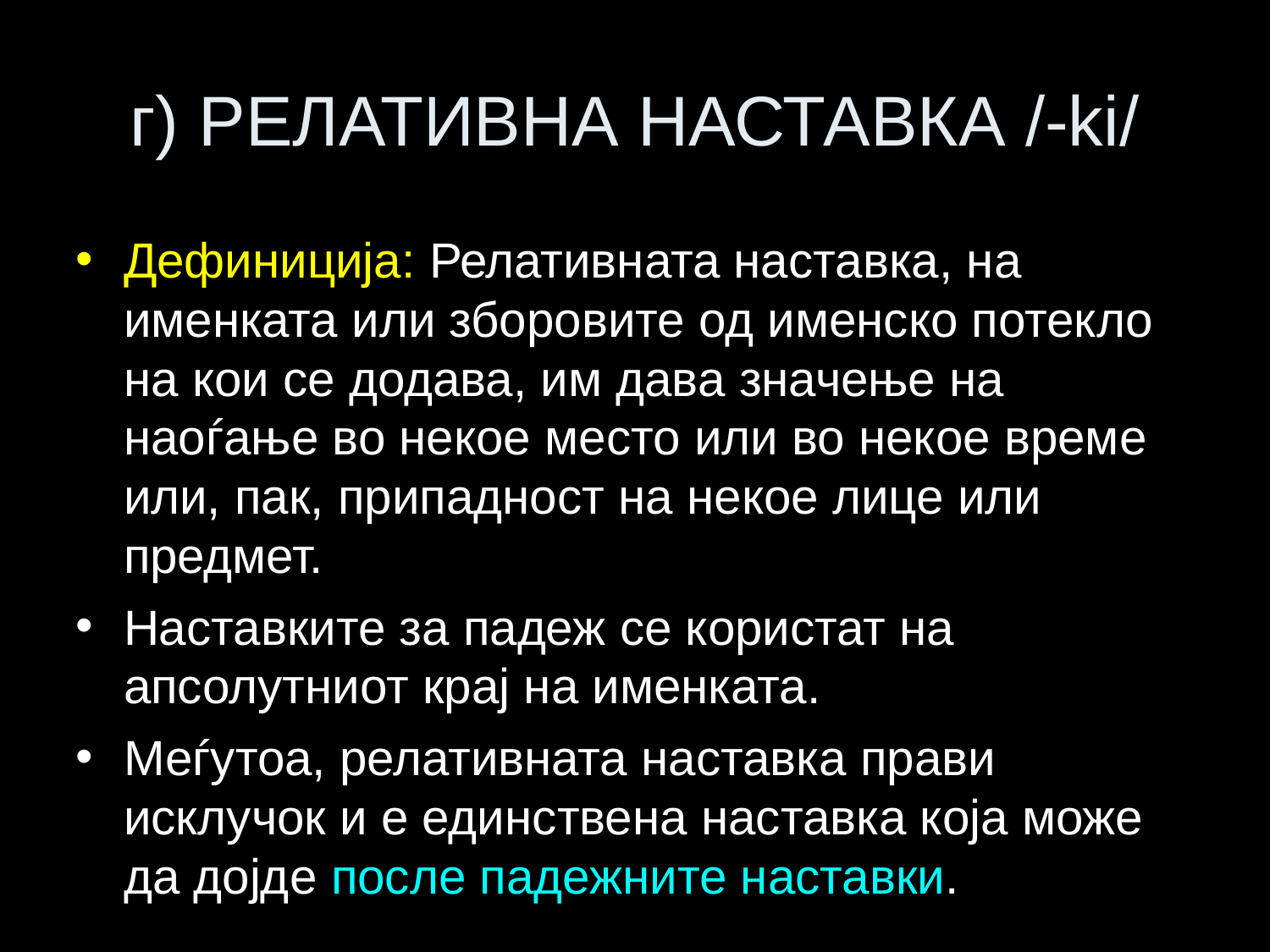

# г) РЕЛАТИВНА НАСТАВКА /-ki/
Дефиниција: Релативната наставка, на именката или зборовите од именско потекло на кои се додава, им дава значење на наоѓање во некое место или во некое време или, пак, припадност на некое лице или предмет.
Наставките за падеж се користат на апсолутниот крај на именката.
Меѓутоа, релативната наставка прави исклучок и е единствена наставка која може да дојде после падежните наставки.